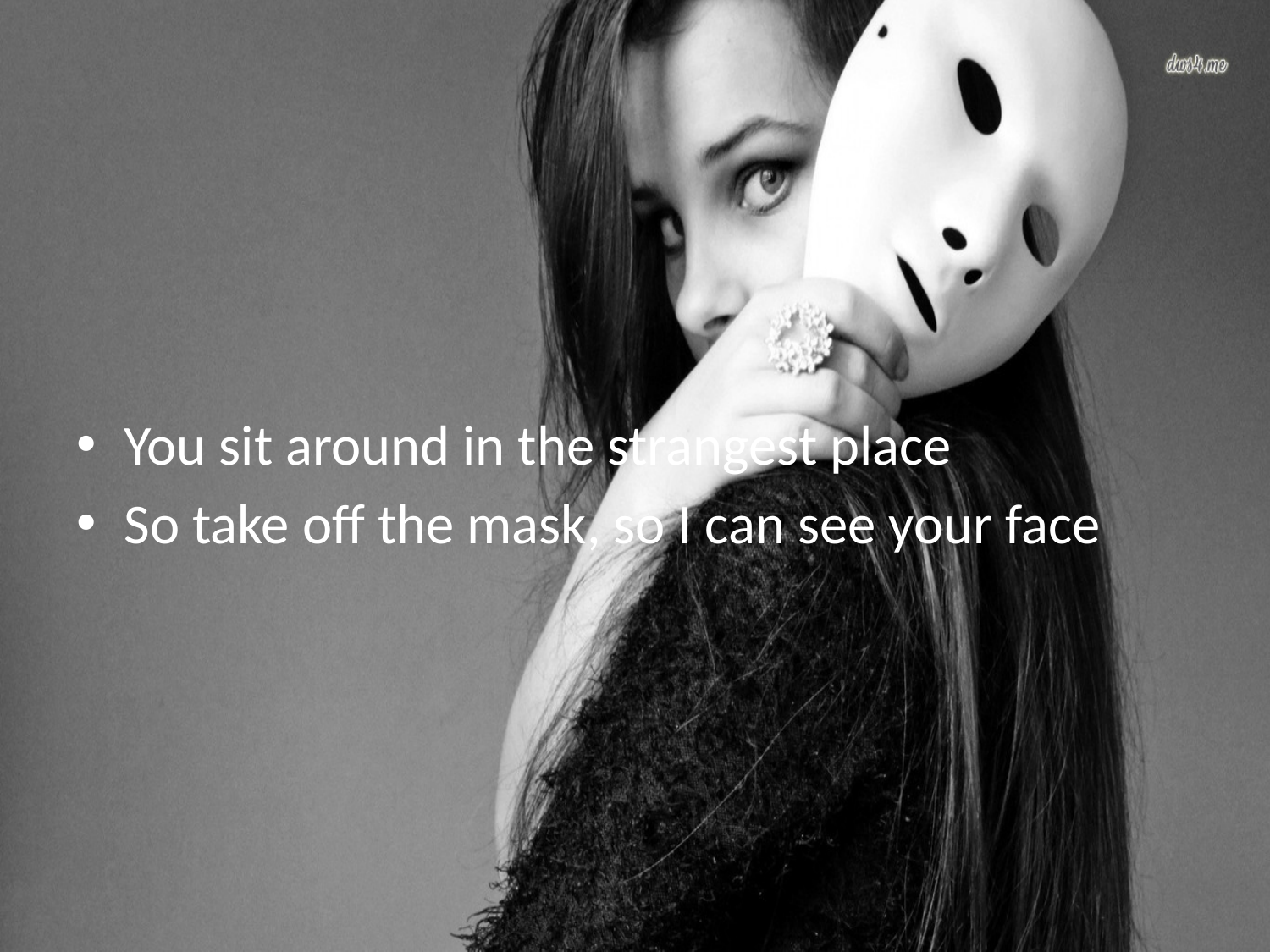

#
You sit around in the strangest place
So take off the mask, so I can see your face